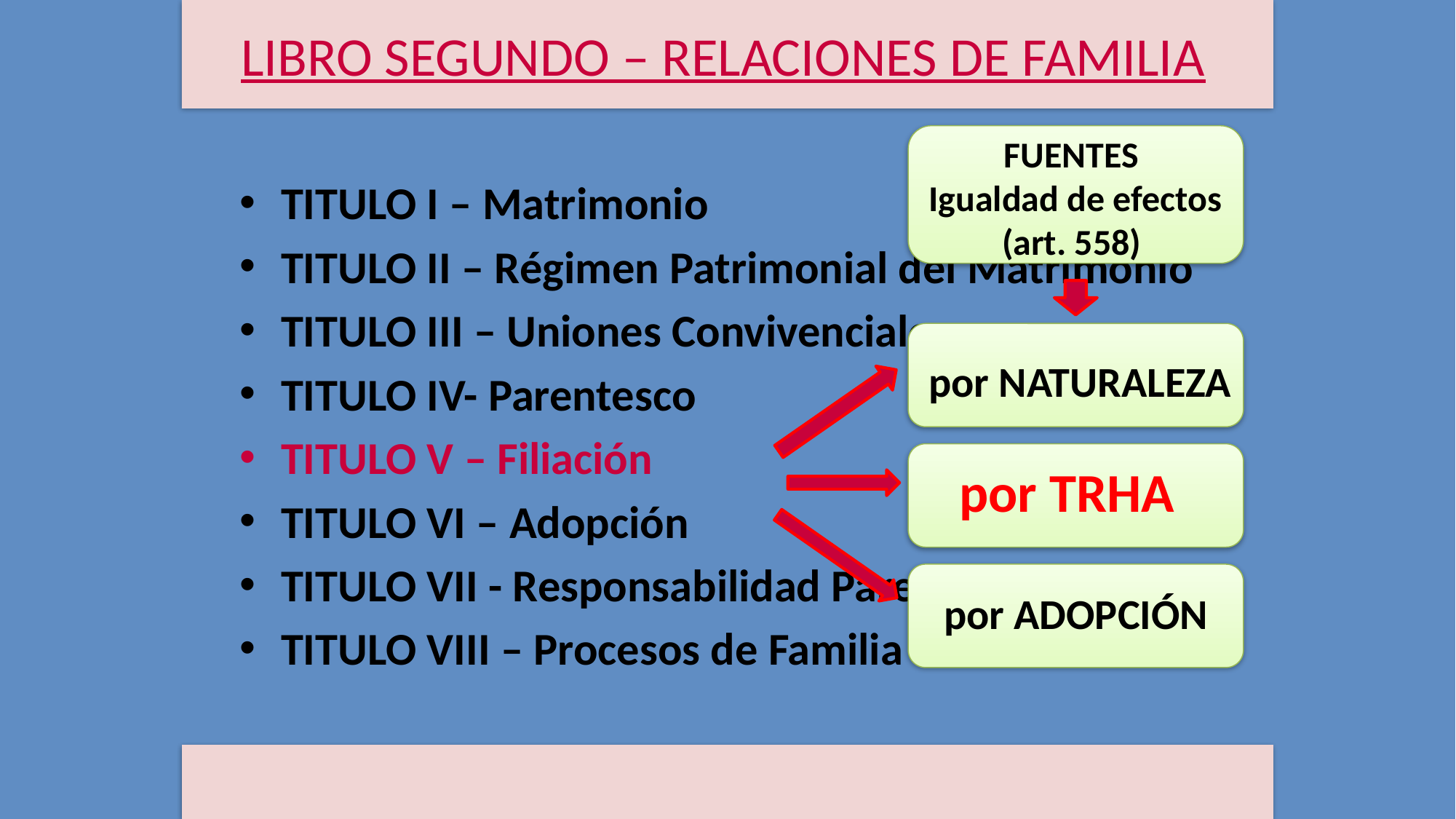

# LIBRO SEGUNDO – RELACIONES DE FAMILIA
FUENTES
 Igualdad de efectos (art. 558)

TITULO I – Matrimonio
TITULO II – Régimen Patrimonial del Matrimonio
TITULO III – Uniones Convivenciales
TITULO IV- Parentesco
TITULO V – Filiación
TITULO VI – Adopción
TITULO VII - Responsabilidad Parental
TITULO VIII – Procesos de Familia

por NATURALEZA

por TRHA

por ADOPCIÓN